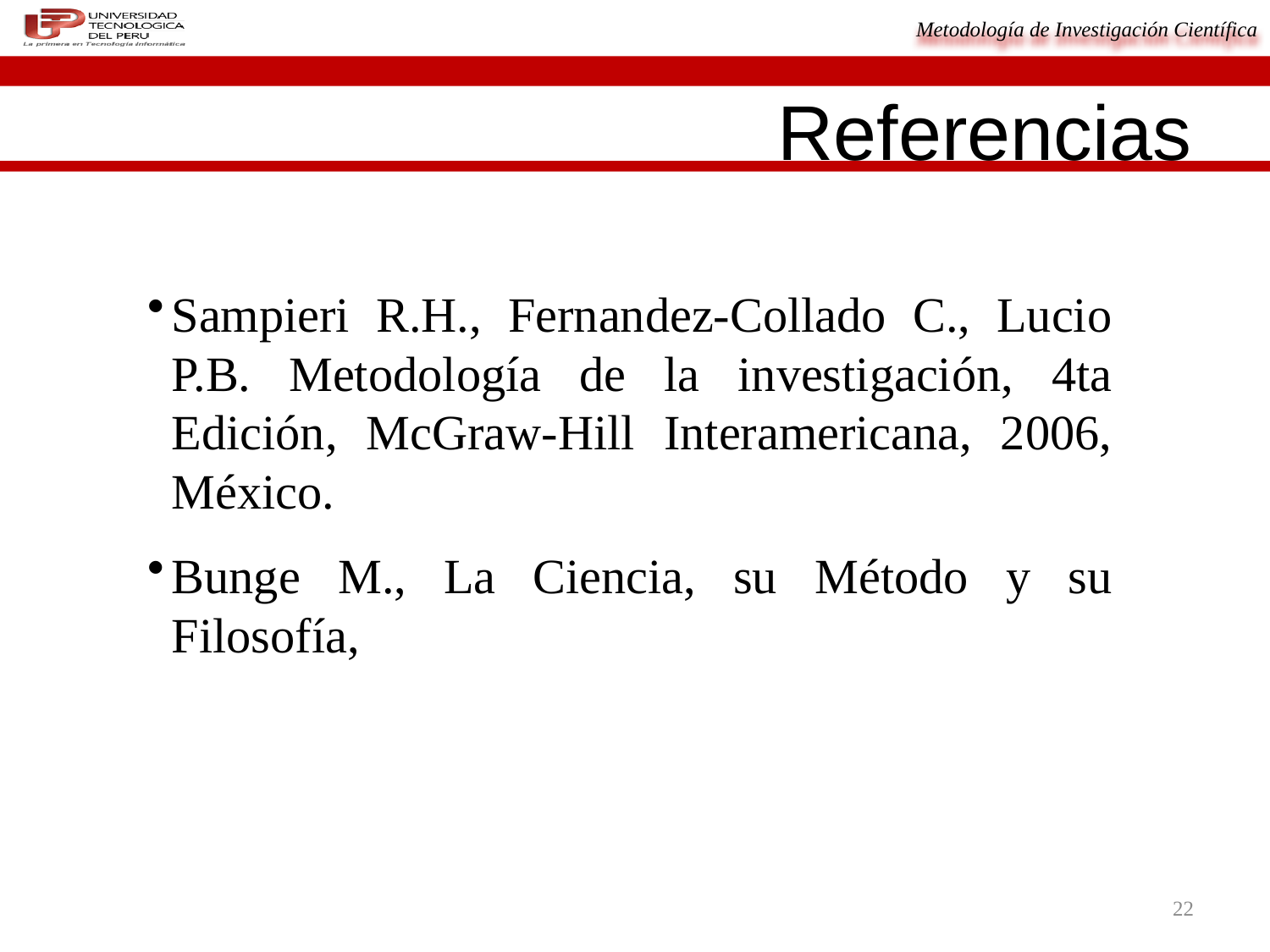

Referencias
Sampieri R.H., Fernandez-Collado C., Lucio P.B. Metodología de la investigación, 4ta Edición, McGraw-Hill Interamericana, 2006, México.
Bunge M., La Ciencia, su Método y su Filosofía,

22